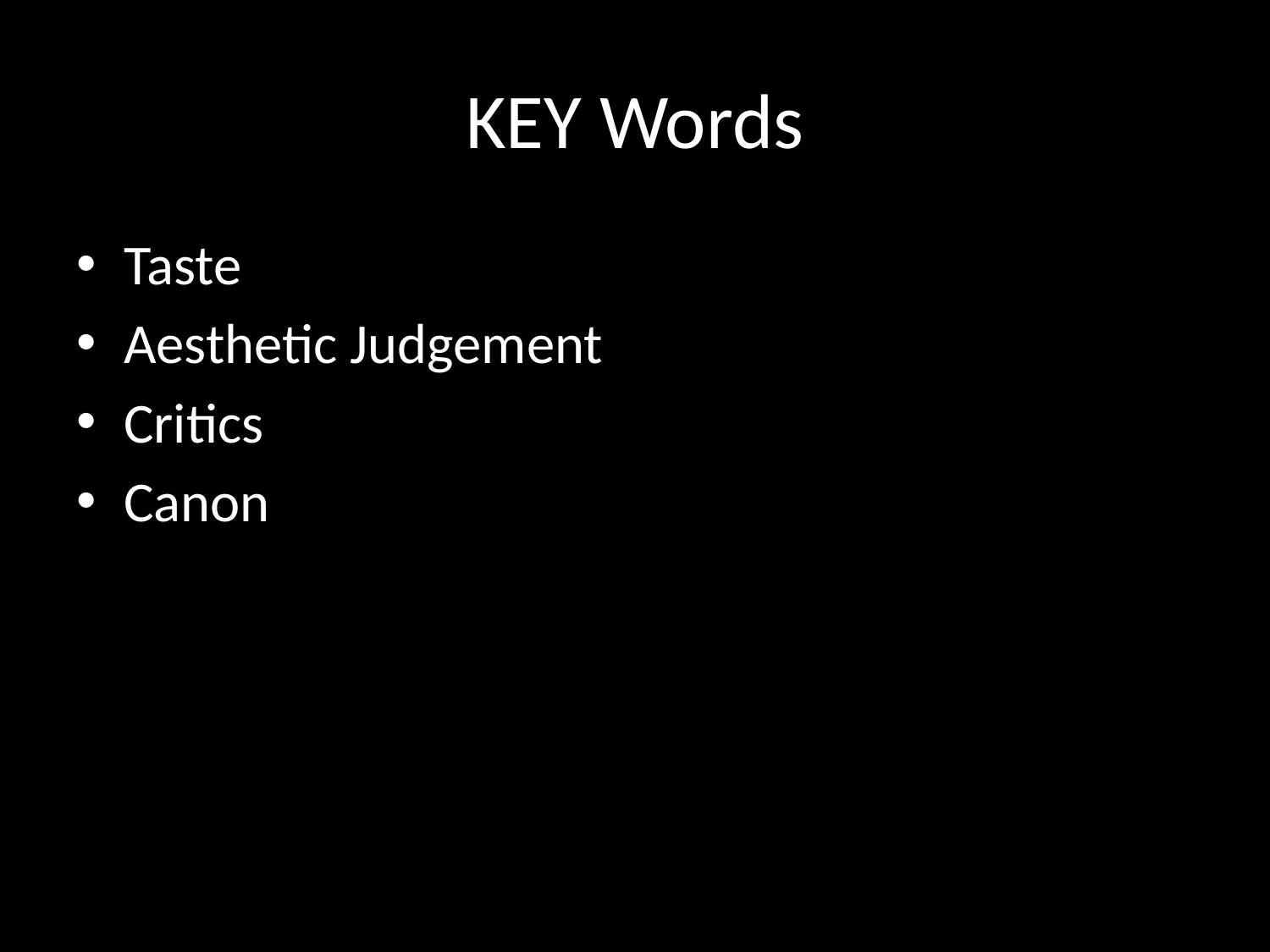

# KEY Words
Taste
Aesthetic Judgement
Critics
Canon